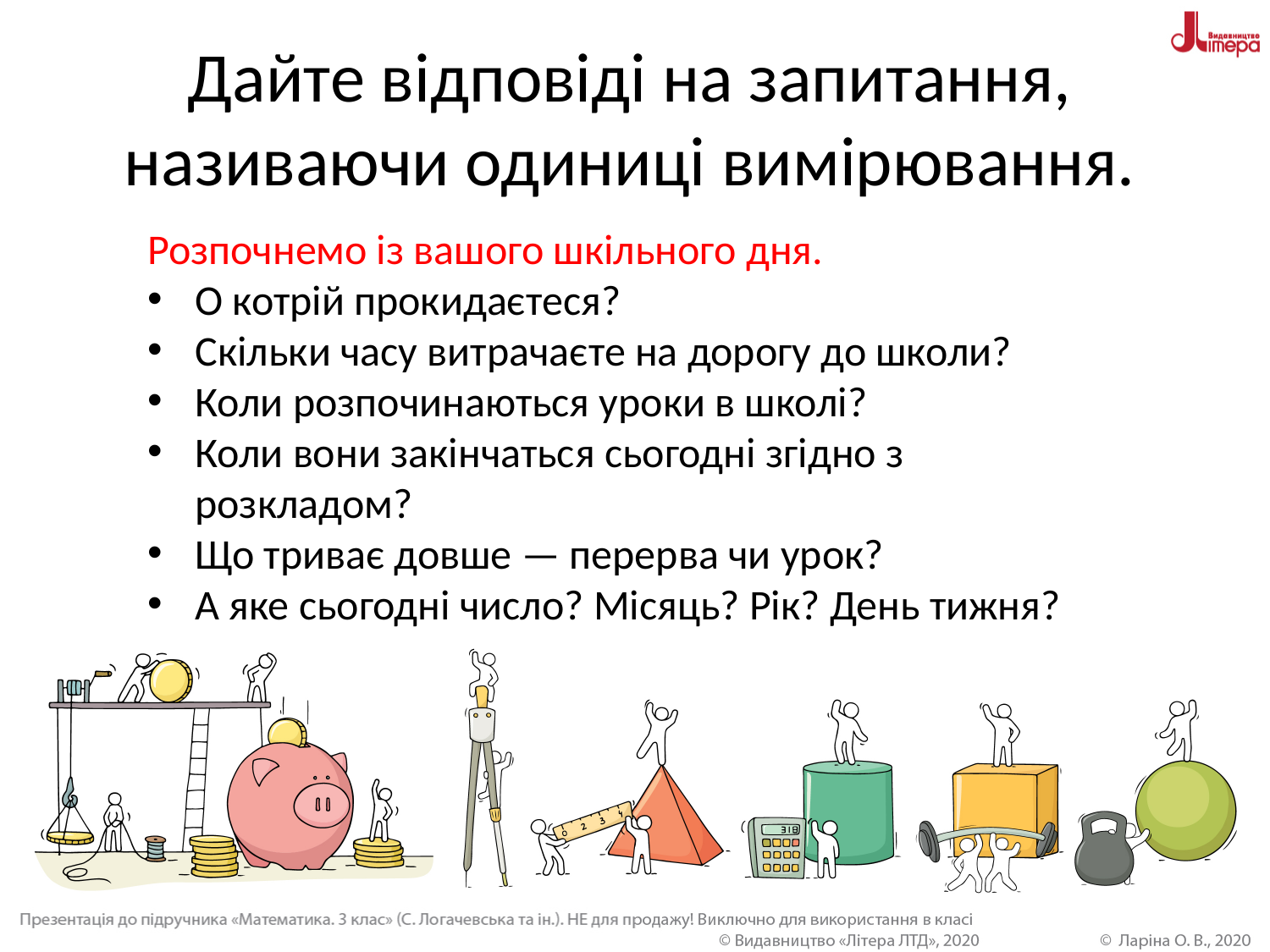

# Дайте відповіді на запитання, називаючи одиниці вимірювання.
Розпочнемо із вашого шкільного дня.
О котрій прокидаєтеся?
Скільки часу витрачаєте на дорогу до школи?
Коли розпочинаються уроки в школі?
Коли вони закінчаться сьогодні згідно з розкладом?
Що триває довше — перерва чи урок?
А яке сьогодні число? Місяць? Рік? День тижня?